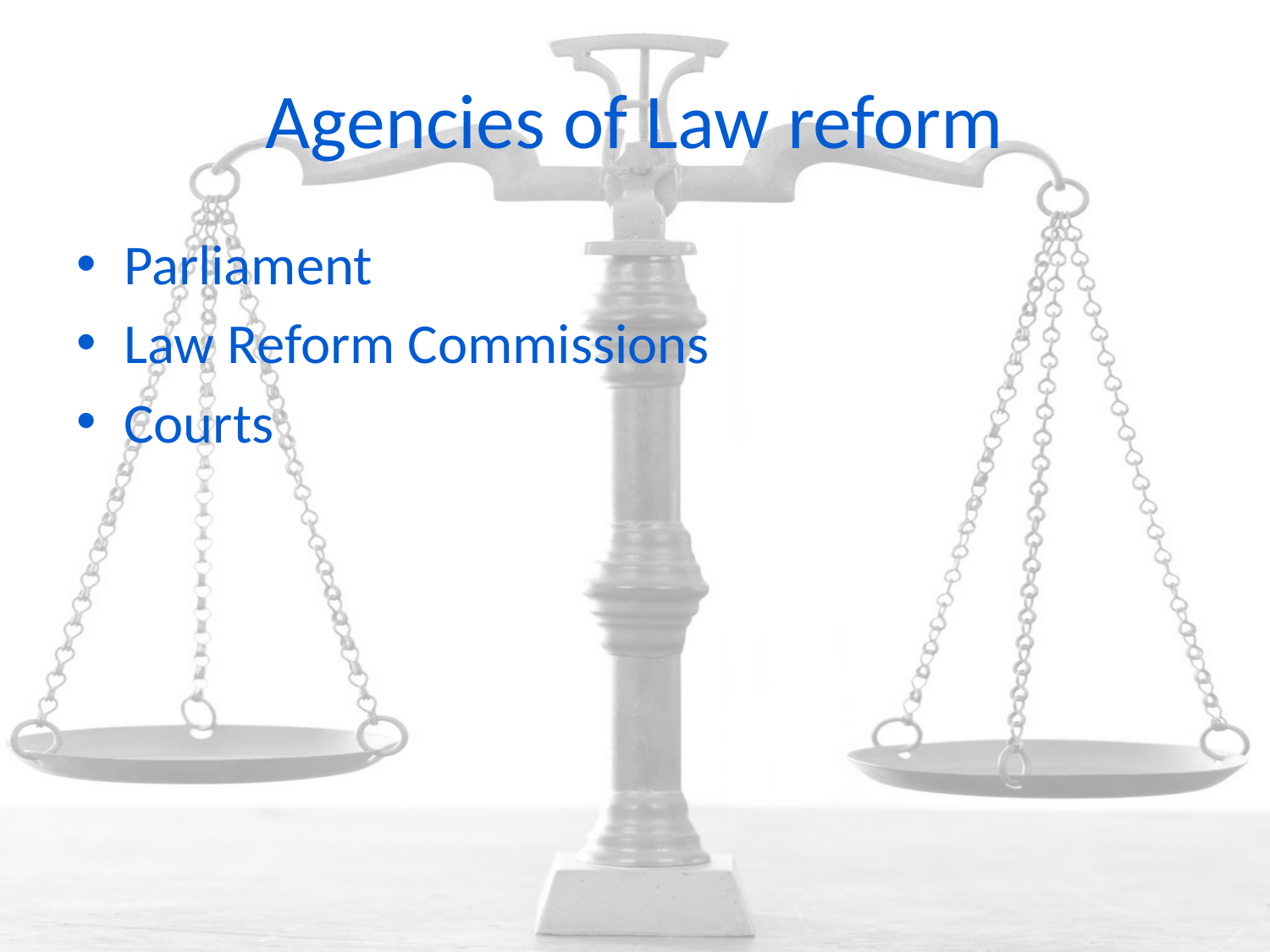

# Agencies of Law reform
Parliament
Law Reform Commissions
Courts